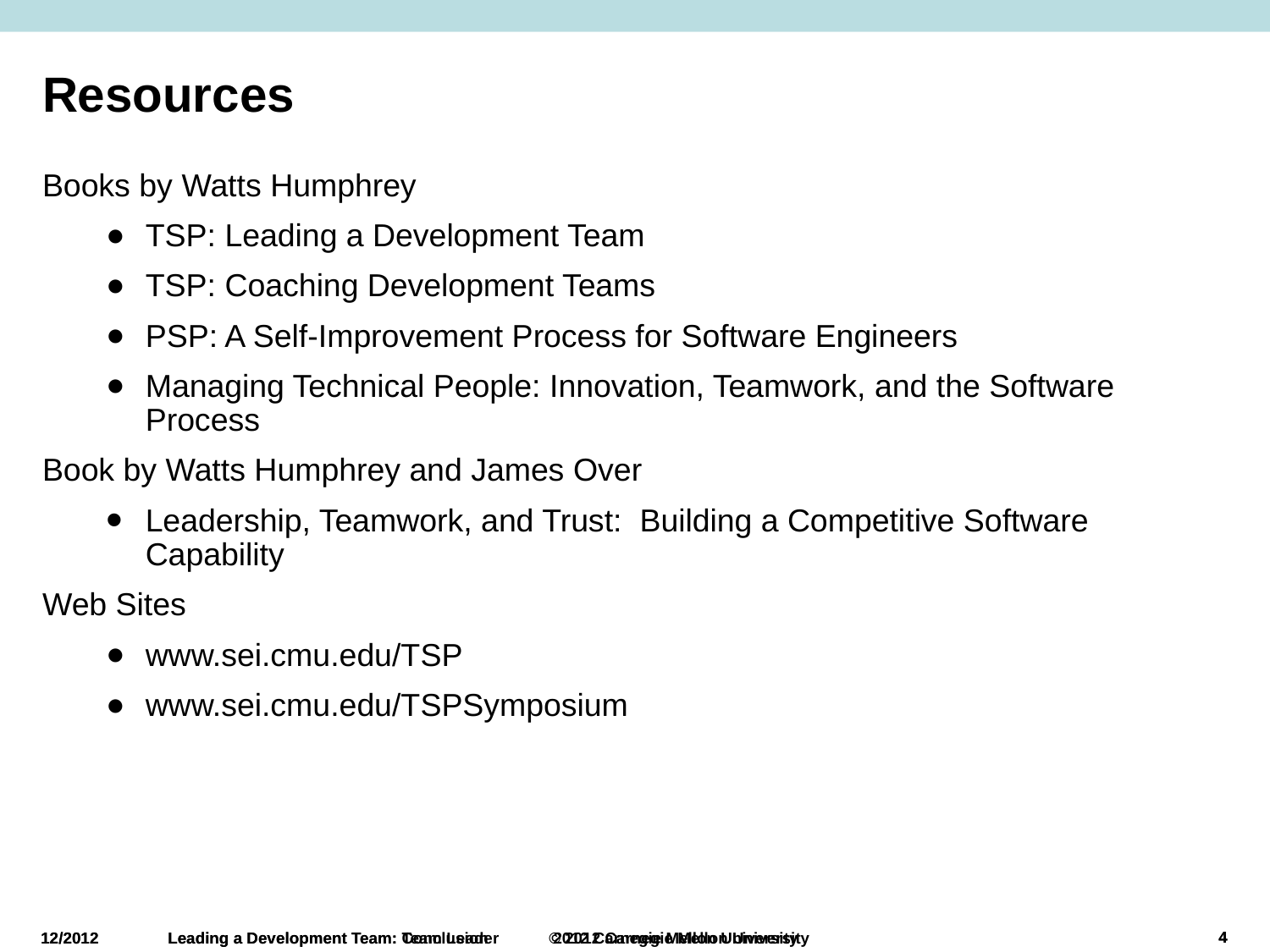

# Resources
Books by Watts Humphrey
TSP: Leading a Development Team
TSP: Coaching Development Teams
PSP: A Self-Improvement Process for Software Engineers
Managing Technical People: Innovation, Teamwork, and the Software Process
Book by Watts Humphrey and James Over
Leadership, Teamwork, and Trust:  Building a Competitive Software Capability
Web Sites
www.sei.cmu.edu/TSP
www.sei.cmu.edu/TSPSymposium